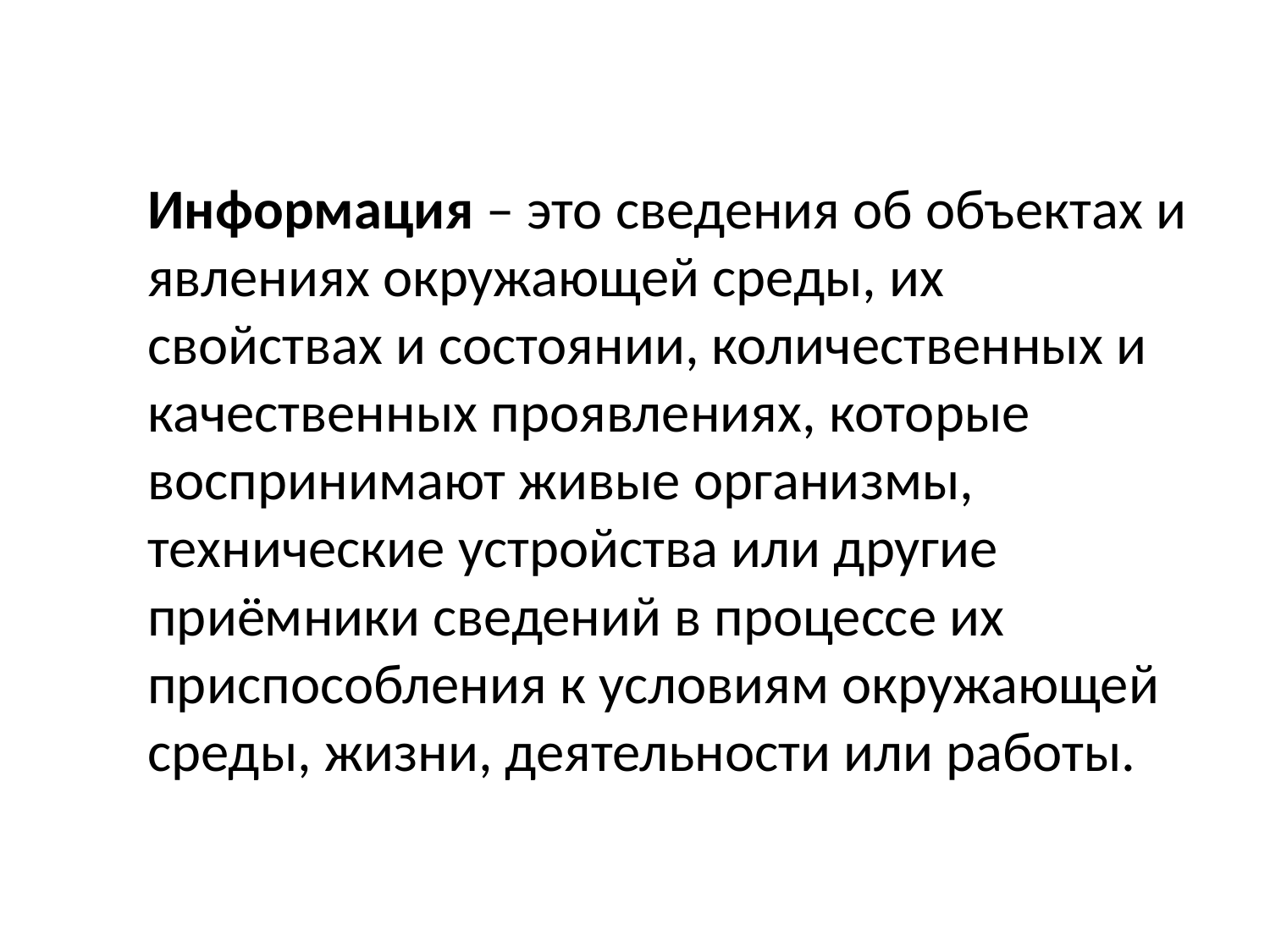

#
Информация – это сведения об объектах и явлениях окружающей среды, их свойствах и состоянии, количественных и качественных проявлениях, которые воспринимают живые организмы, технические устройства или другие приёмники сведений в процессе их приспособления к условиям окружающей среды, жизни, деятельности или работы.